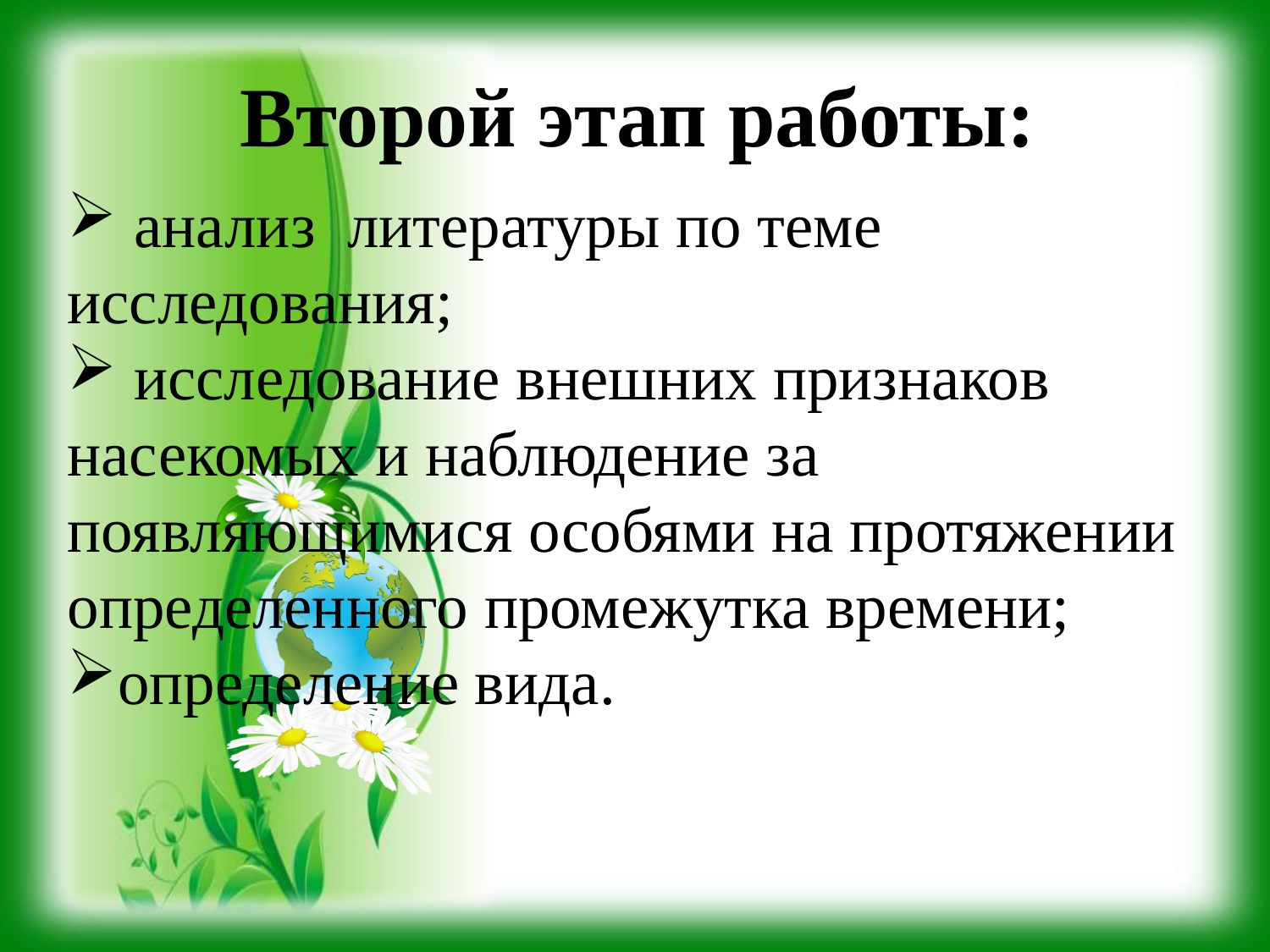

Второй этап работы:

 анализ  литературы по теме исследования;
 исследование внешних признаков насекомых и наблюдение за появляющимися особями на протяжении определенного промежутка времени;
определение вида.